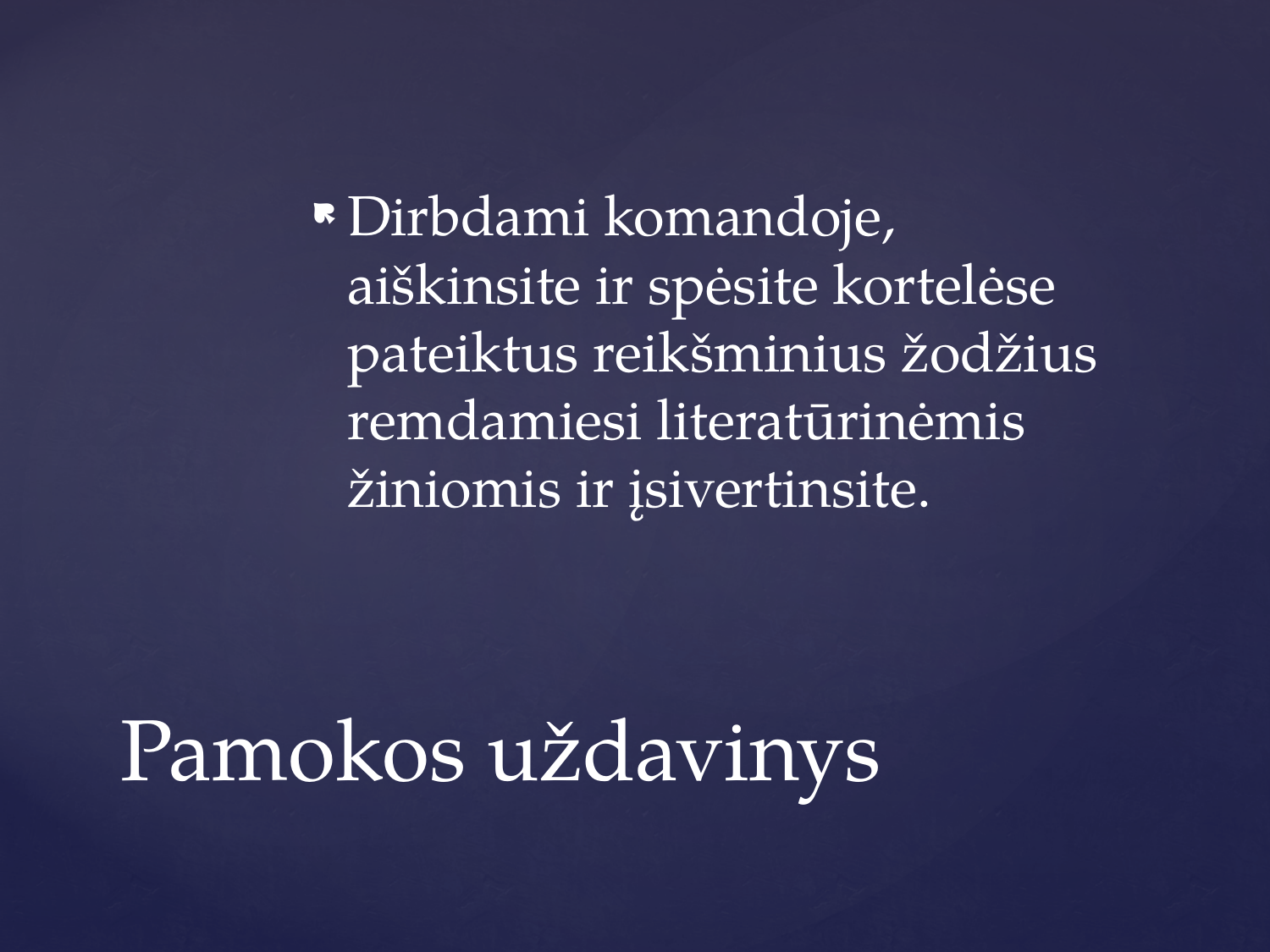

Dirbdami komandoje, aiškinsite ir spėsite kortelėse pateiktus reikšminius žodžius remdamiesi literatūrinėmis žiniomis ir įsivertinsite.
# Pamokos uždavinys